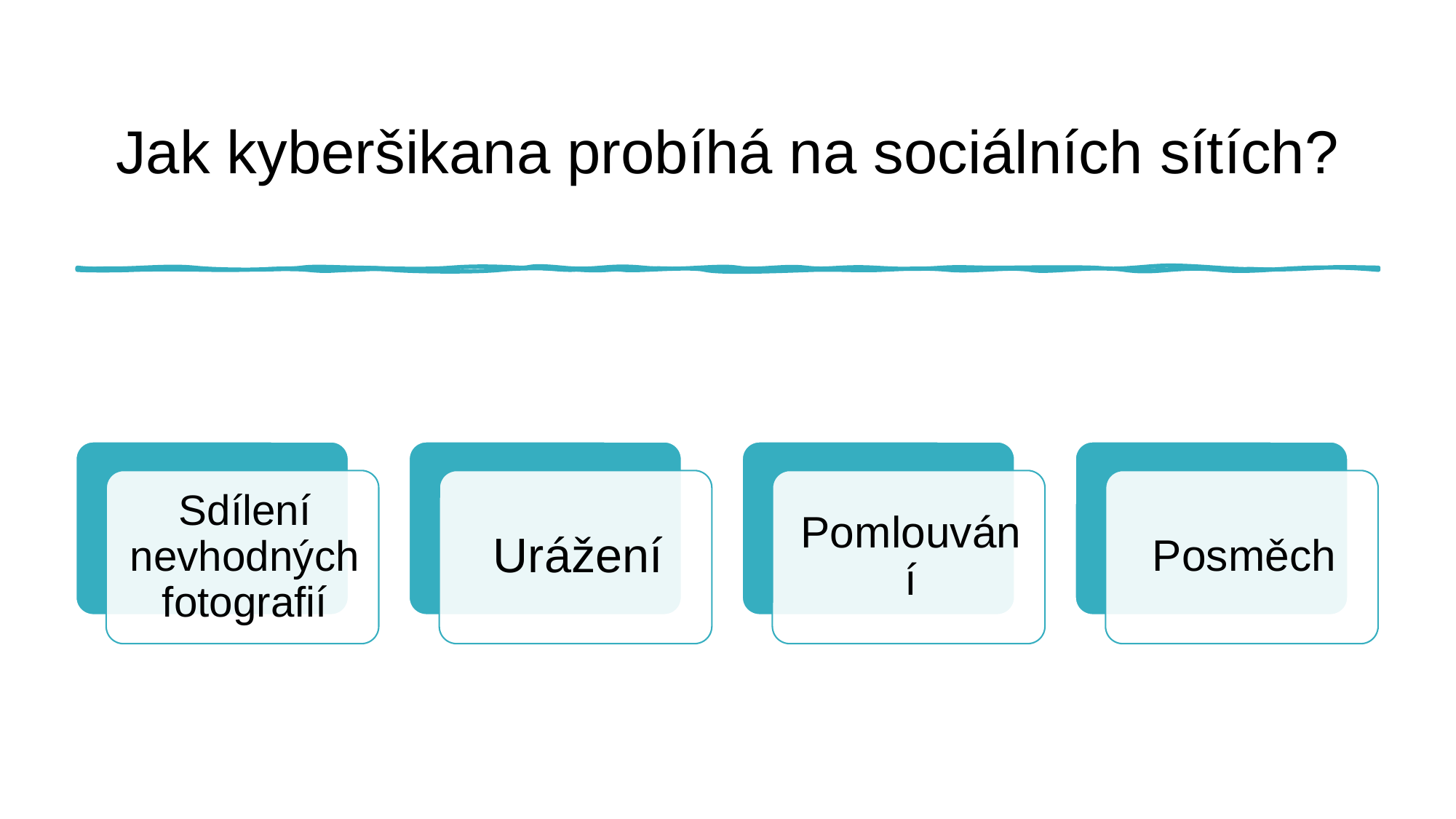

# Jak kyberšikana probíhá na sociálních sítích?

Sdílení nevhodných fotografií
Urážení
Pomlouvání
Posměch
5